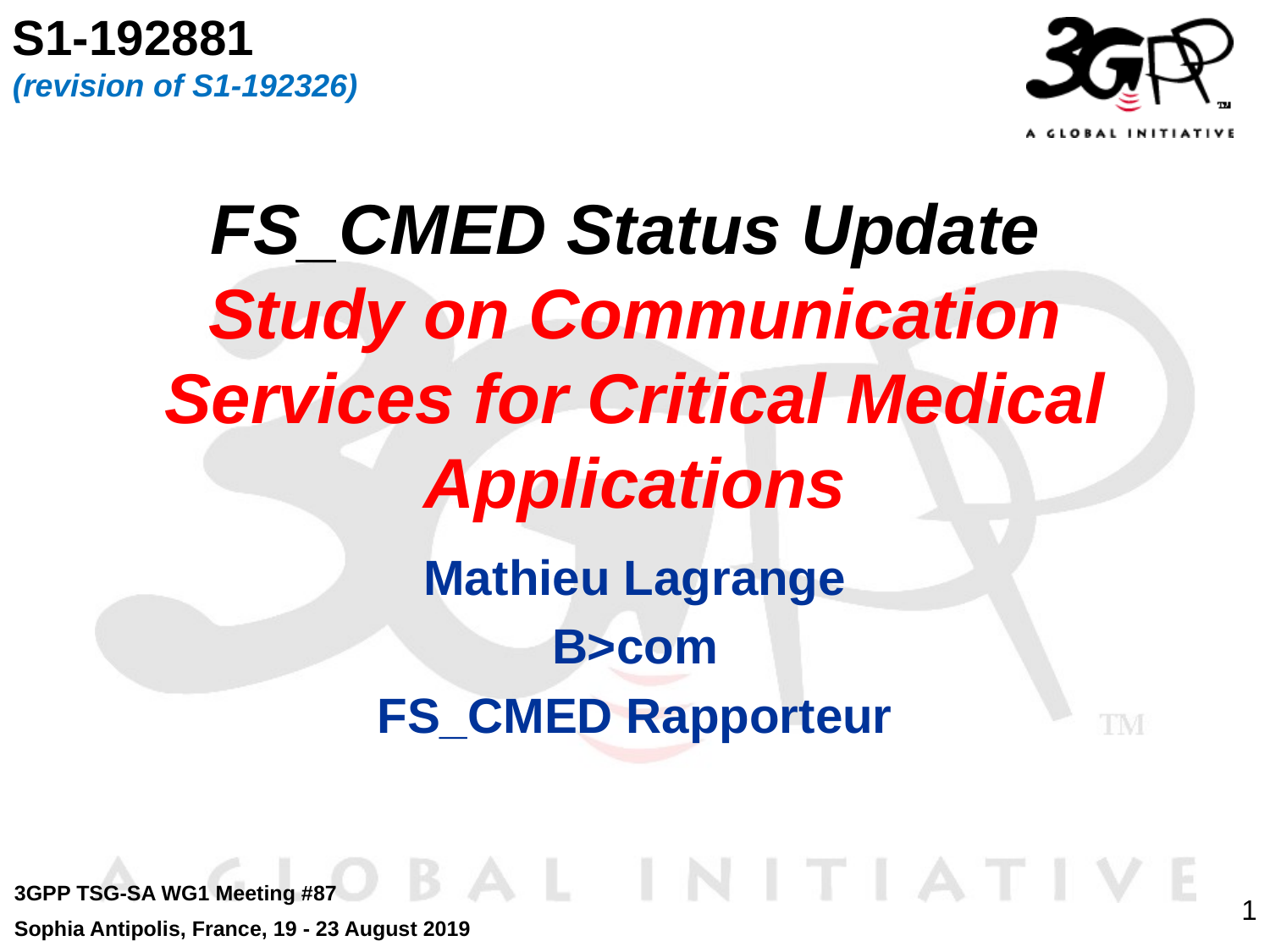

S1-192881
(revision of S1-192326)
# FS_CMED Status Update Study on Communication Services for Critical Medical Applications
Mathieu Lagrange
B>com
FS_CMED Rapporteur
3GPP TSG-SA WG1 Meeting #87
Sophia Antipolis, France, 19 - 23 August 2019
1